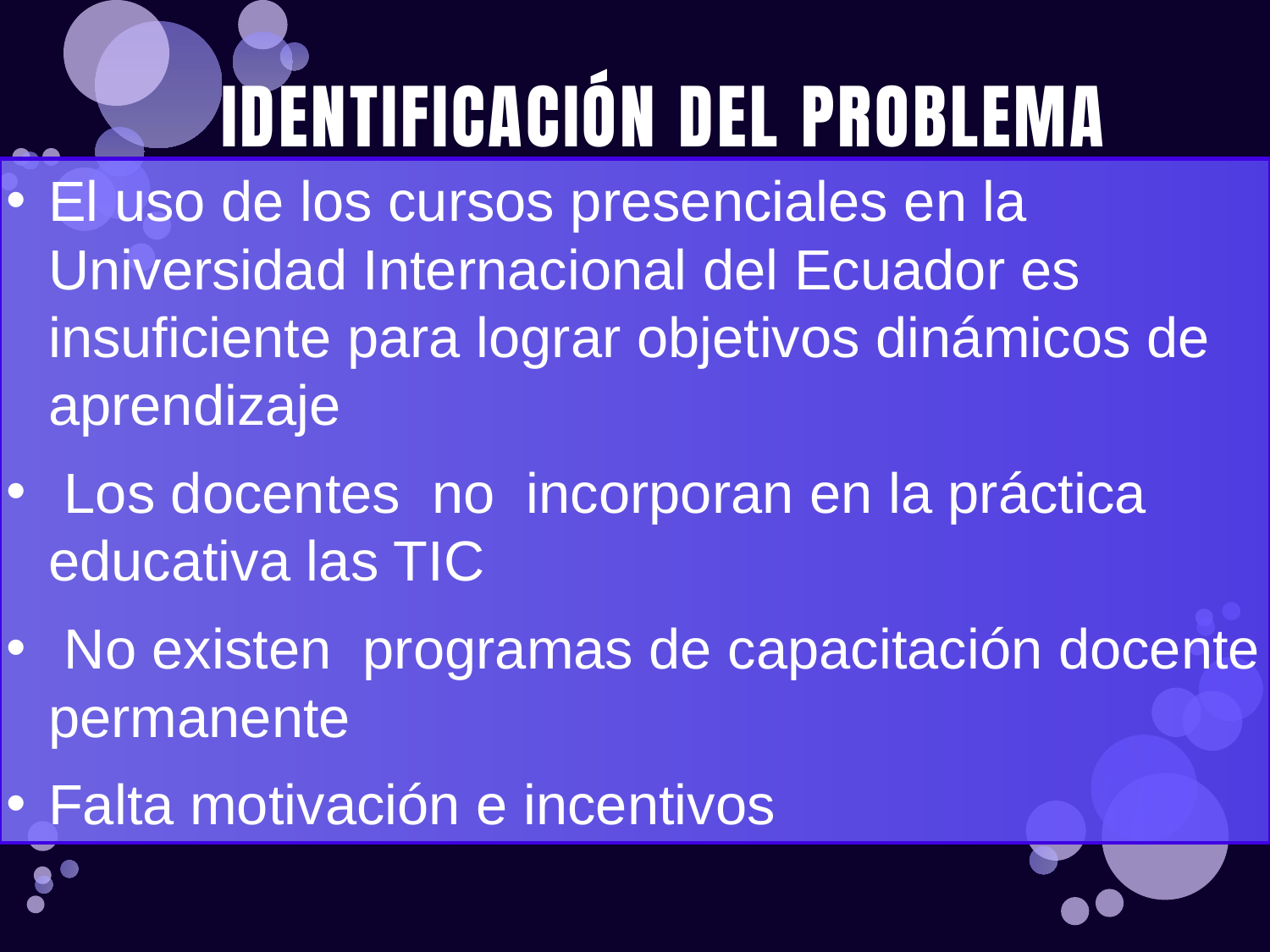

# IDENTIFICACIÓN DEL PROBLEMA
El uso de los cursos presenciales en la Universidad Internacional del Ecuador es insuficiente para lograr objetivos dinámicos de aprendizaje
 Los docentes  no  incorporan en la práctica educativa las TIC
 No existen  programas de capacitación docente permanente
Falta motivación e incentivos